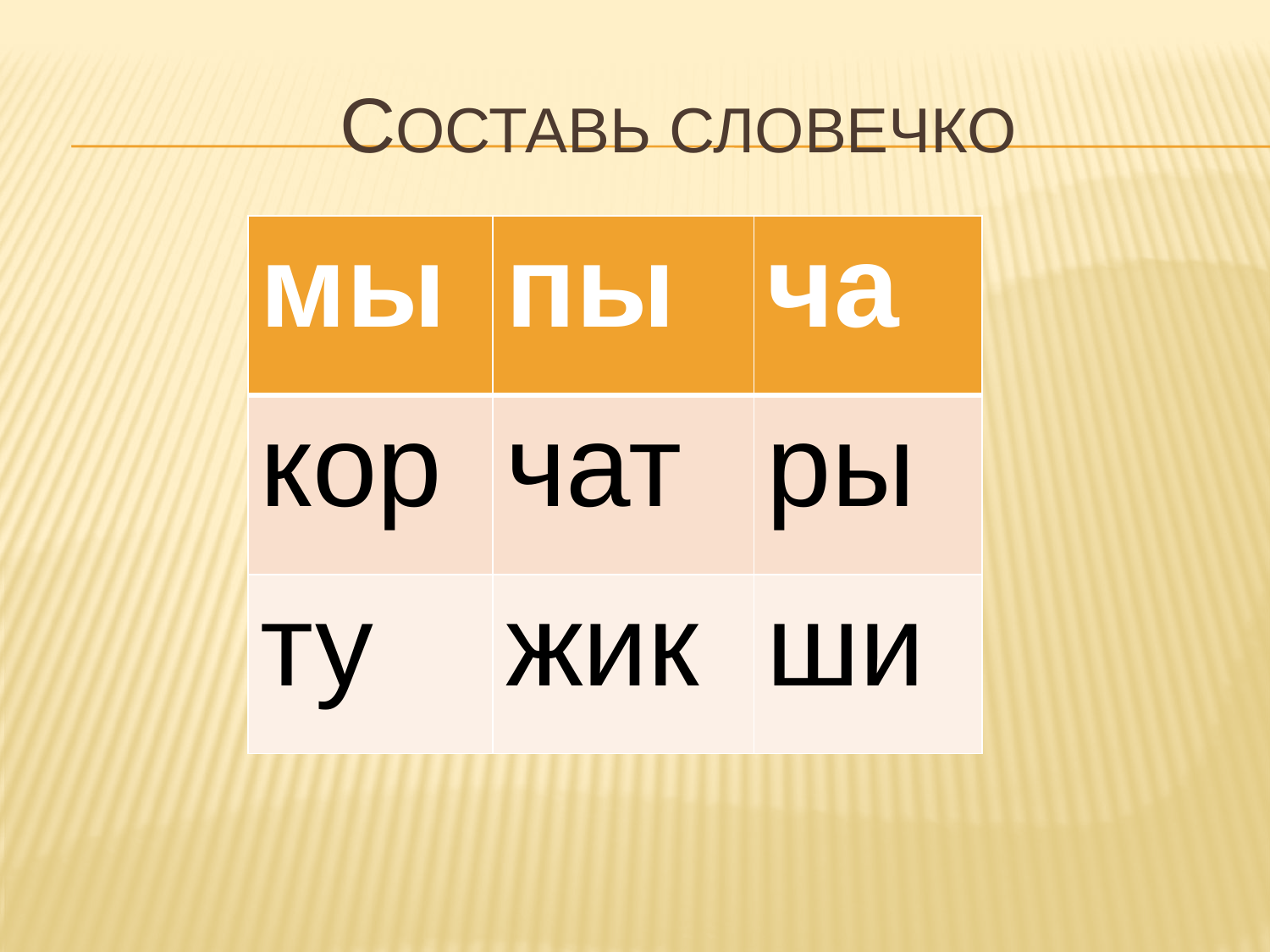

# Составь словечко
| мы | пы | ча |
| --- | --- | --- |
| кор | чат | ры |
| ту | жик | ши |